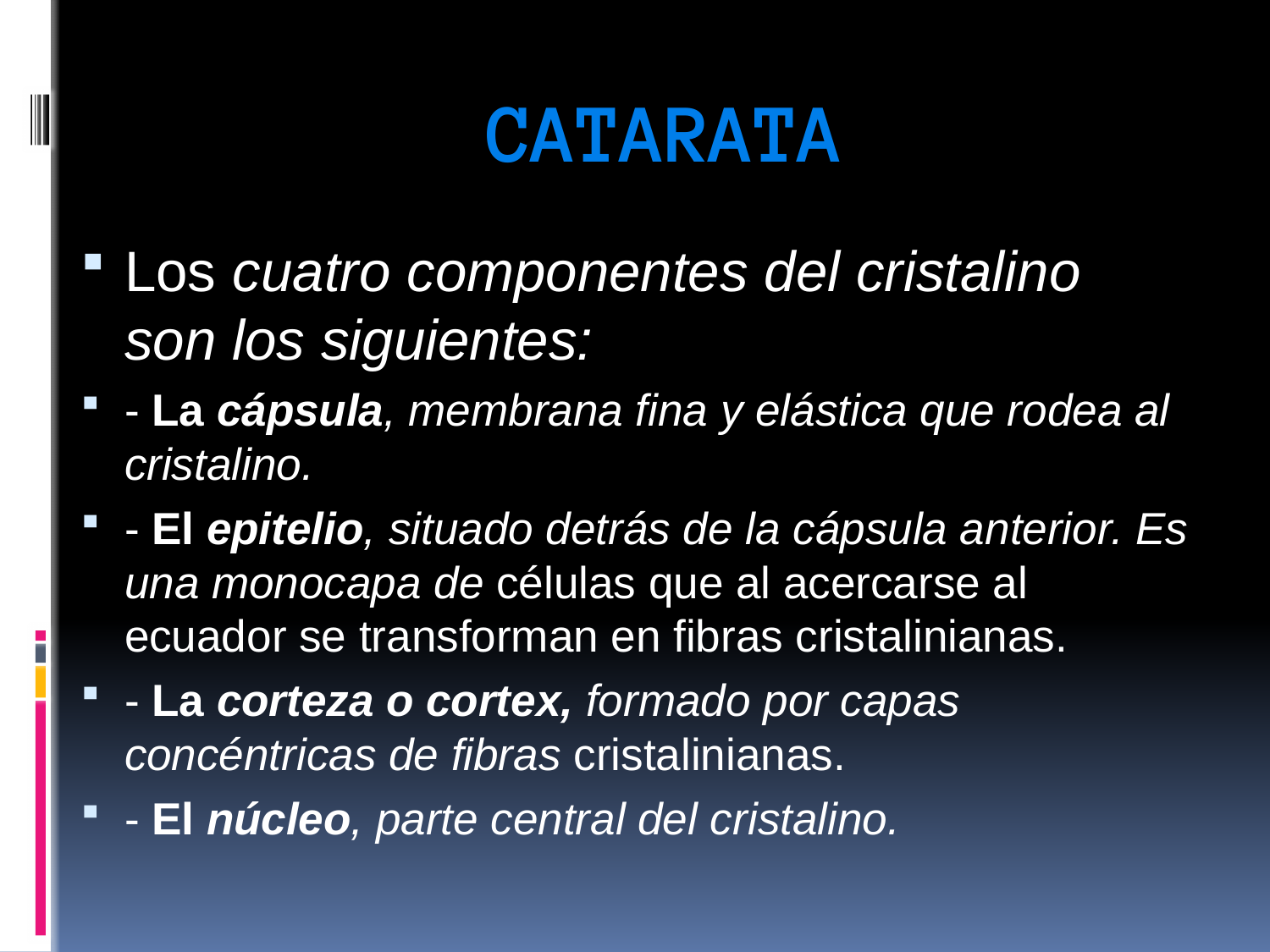

# CATARATA
Los cuatro componentes del cristalino son los siguientes:
- La cápsula, membrana fina y elástica que rodea al cristalino.
- El epitelio, situado detrás de la cápsula anterior. Es una monocapa de células que al acercarse al ecuador se transforman en fibras cristalinianas.
- La corteza o cortex, formado por capas concéntricas de fibras cristalinianas.
- El núcleo, parte central del cristalino.